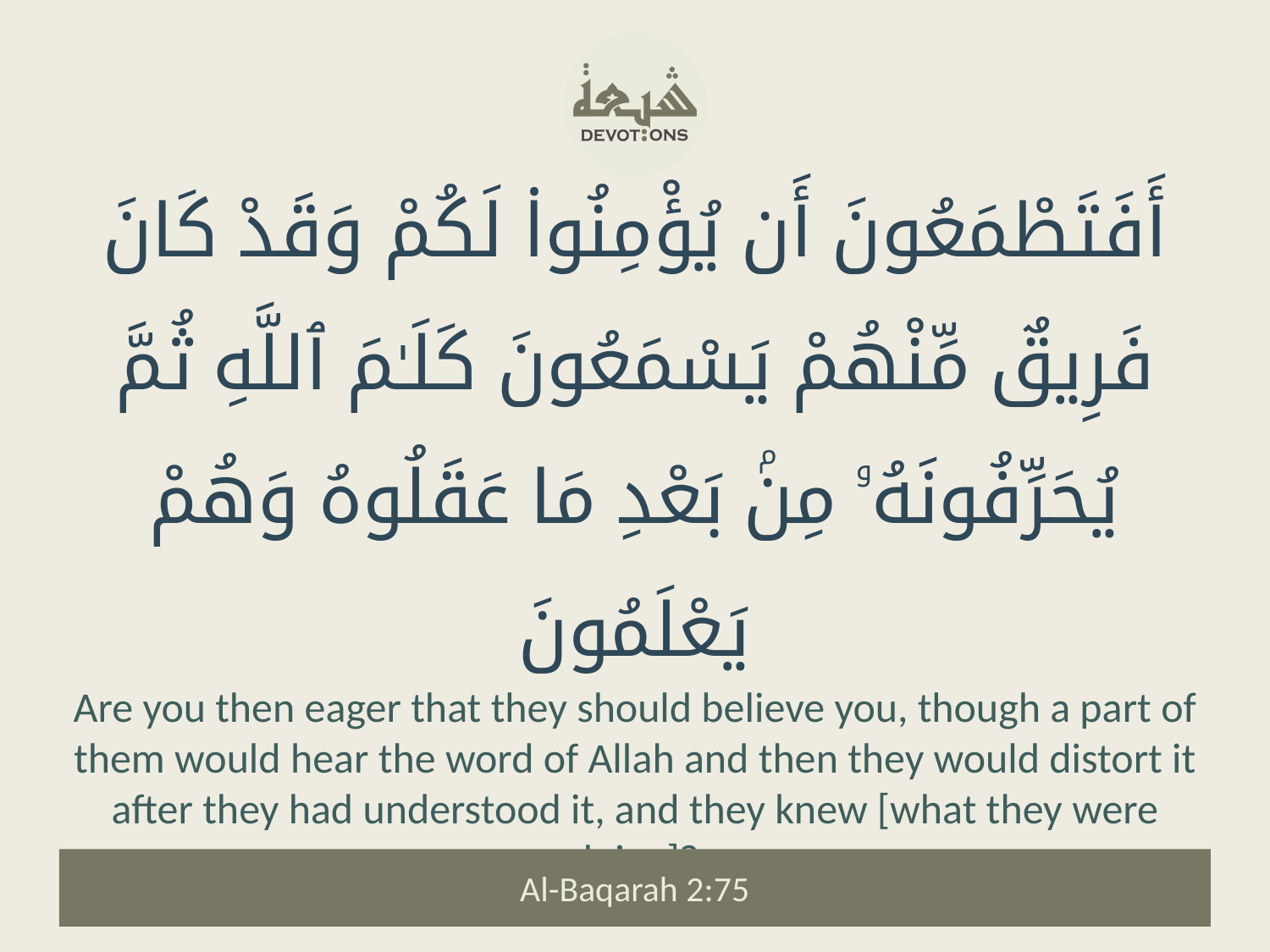

أَفَتَطْمَعُونَ أَن يُؤْمِنُوا۟ لَكُمْ وَقَدْ كَانَ فَرِيقٌ مِّنْهُمْ يَسْمَعُونَ كَلَـٰمَ ٱللَّهِ ثُمَّ يُحَرِّفُونَهُۥ مِنۢ بَعْدِ مَا عَقَلُوهُ وَهُمْ يَعْلَمُونَ
Are you then eager that they should believe you, though a part of them would hear the word of Allah and then they would distort it after they had understood it, and they knew [what they were doing]?
Al-Baqarah 2:75